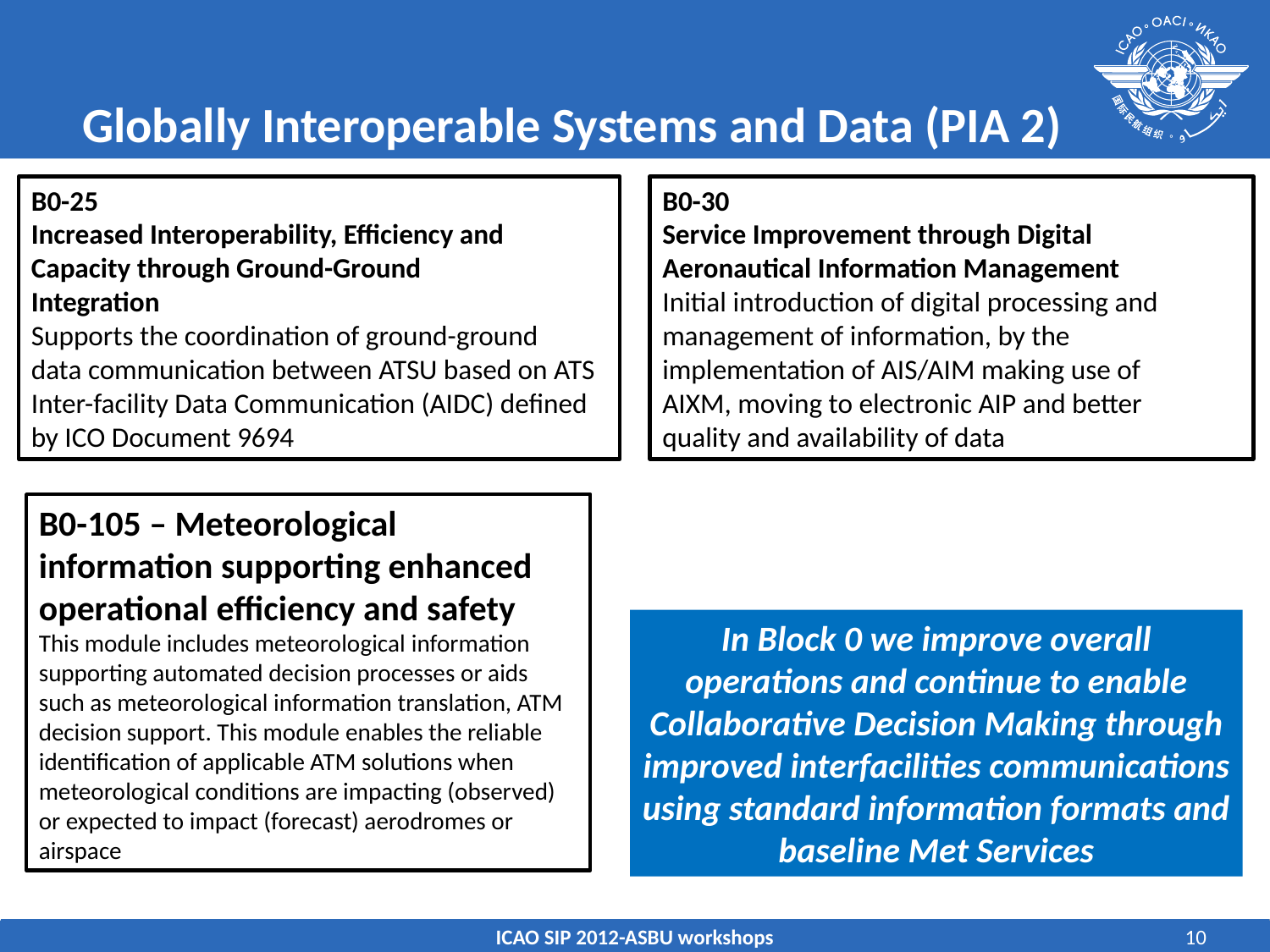

# Globally Interoperable Systems and Data (PIA 2)
B0-25
Increased Interoperability, Efficiency and
Capacity through Ground-Ground
Integration
Supports the coordination of ground-ground
data communication between ATSU based on ATS Inter-facility Data Communication (AIDC) defined by ICO Document 9694
B0-30
Service Improvement through Digital
Aeronautical Information Management
Initial introduction of digital processing and
management of information, by the
implementation of AIS/AIM making use of
AIXM, moving to electronic AIP and better
quality and availability of data
B0-105 – Meteorological information supporting enhanced operational efficiency and safety
This module includes meteorological information supporting automated decision processes or aids such as meteorological information translation, ATM decision support. This module enables the reliable identification of applicable ATM solutions when  meteorological conditions are impacting (observed) or expected to impact (forecast) aerodromes or airspace
In Block 0 we improve overall operations and continue to enable Collaborative Decision Making through improved interfacilities communications using standard information formats and baseline Met Services
ICAO SIP 2012-ASBU workshops
10